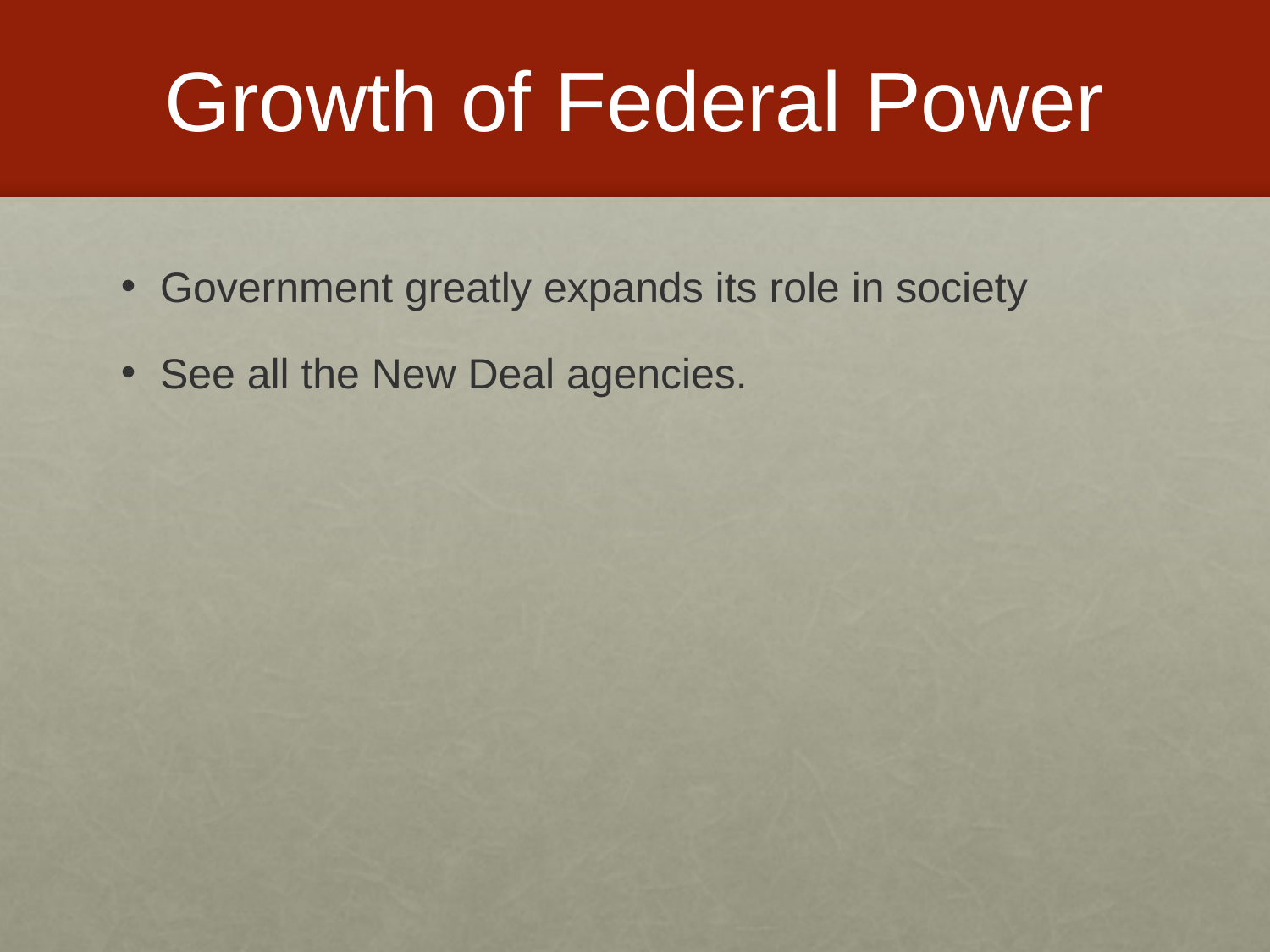

# Growth of Federal Power
Government greatly expands its role in society
See all the New Deal agencies.